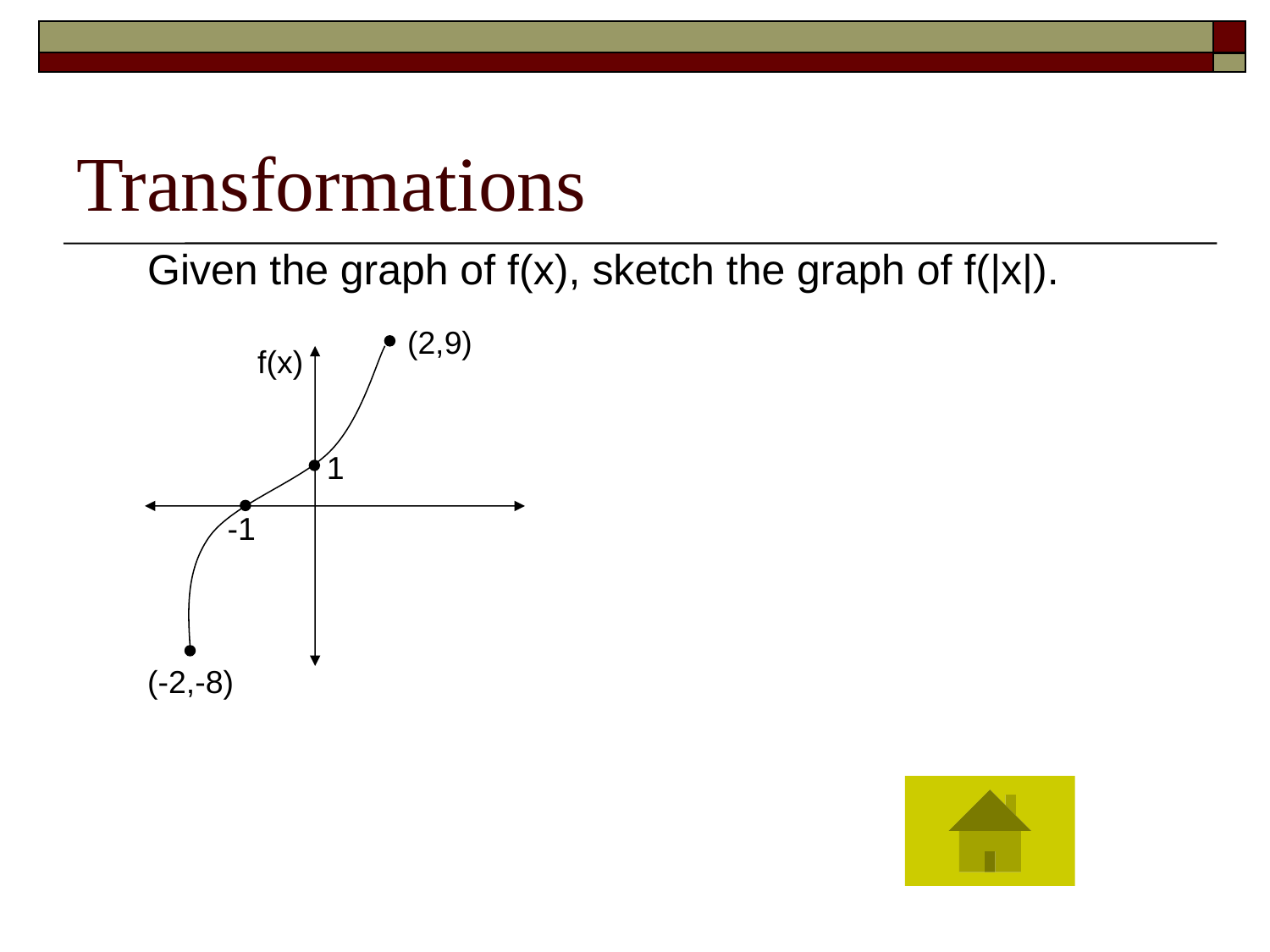

# Transformations
Given the graph of f(x), sketch the graph of f(|x|).
(2,9)

f(x)

1

-1

(-2,-8)